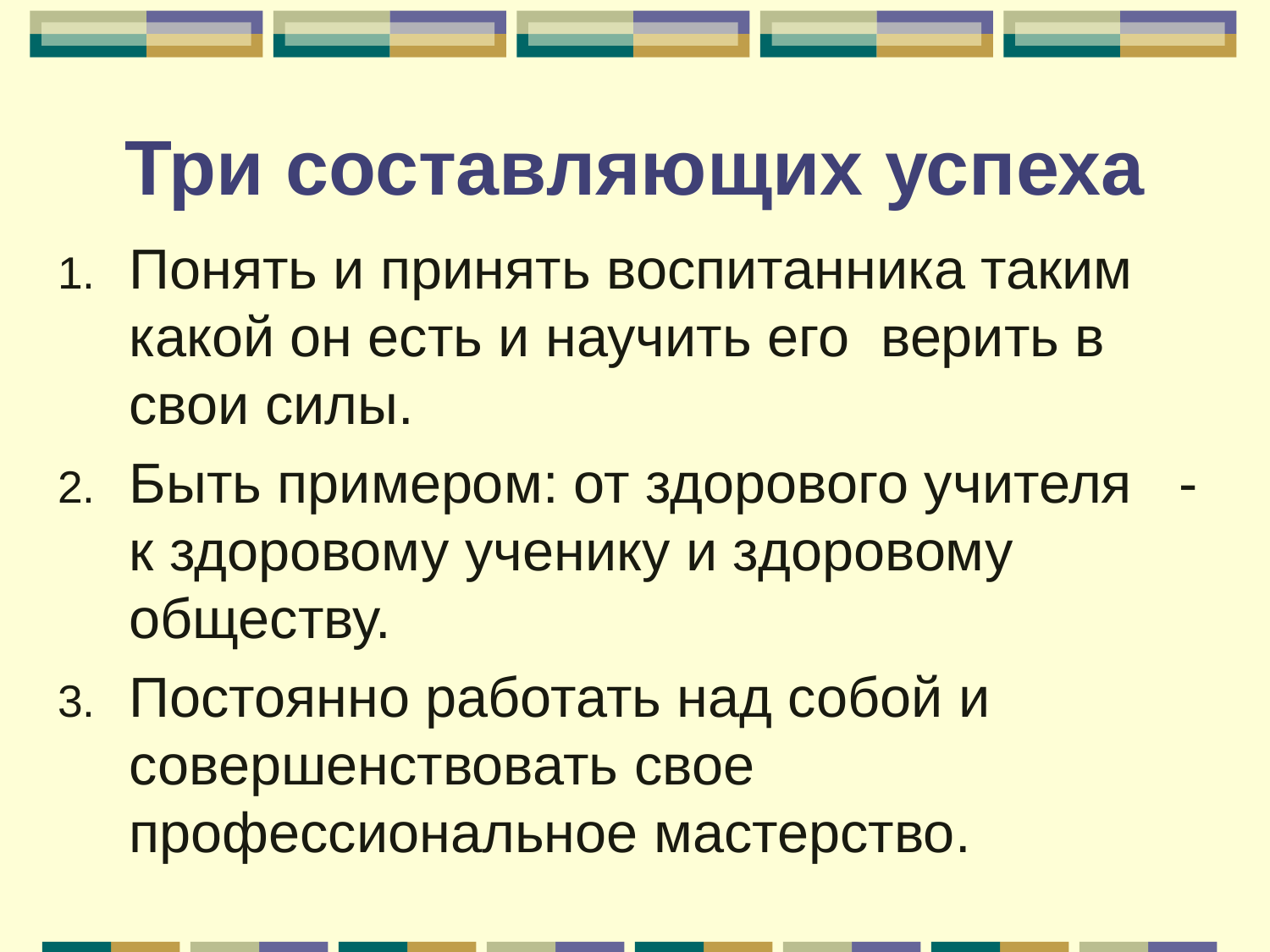

# Три составляющих успеха
Понять и принять воспитанника таким какой он есть и научить его  верить в свои силы.
Быть примером: от здорового учителя   -к здоровому ученику и здоровому обществу.
Постоянно работать над собой и совершенствовать свое профессиональное мастерство.